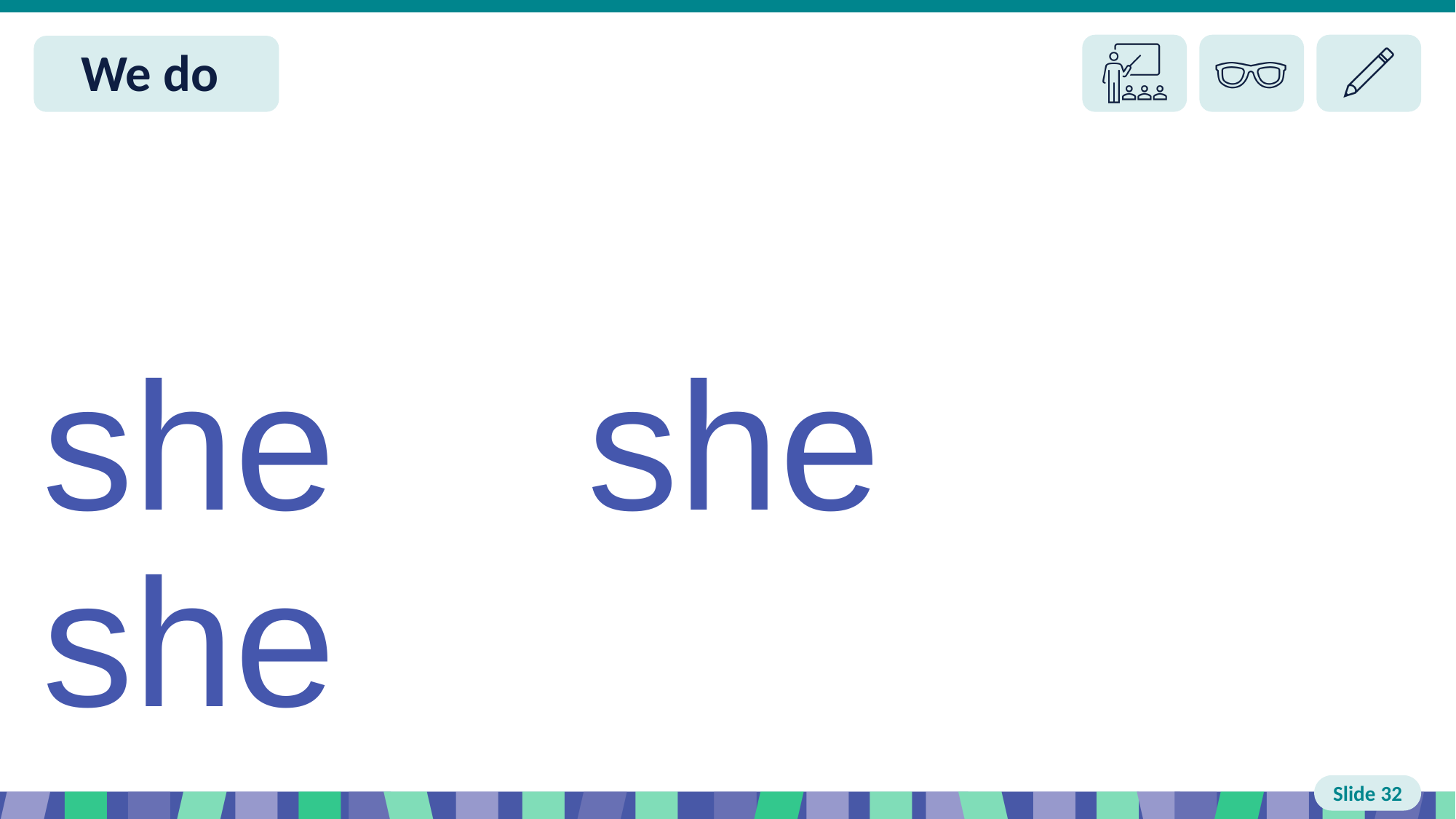

Slide 32 We do
she     she     she